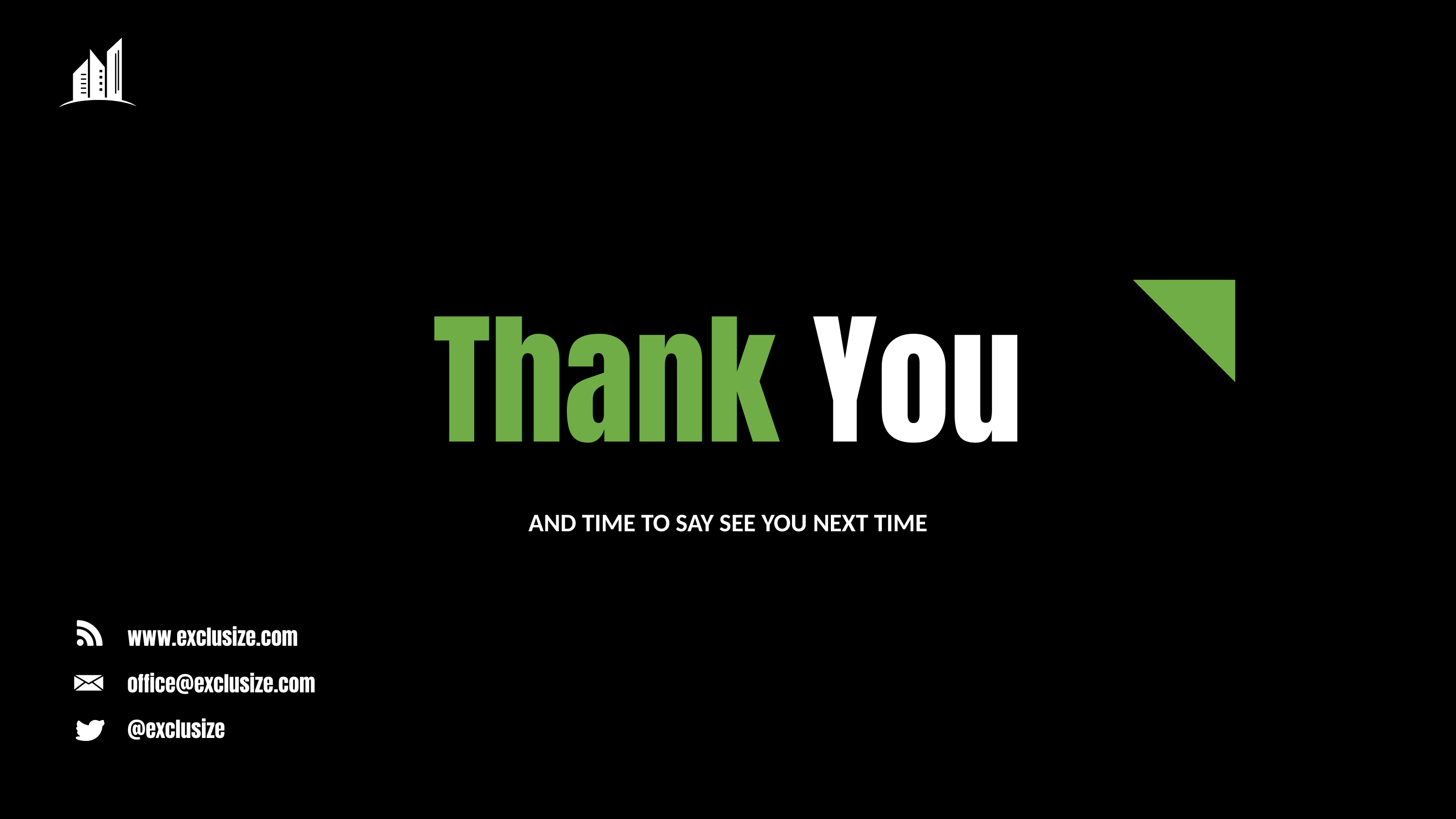

Thank You
AND TIME TO SAY SEE YOU NEXT TIME
www.exclusize.com

office@exclusize.com

@exclusize